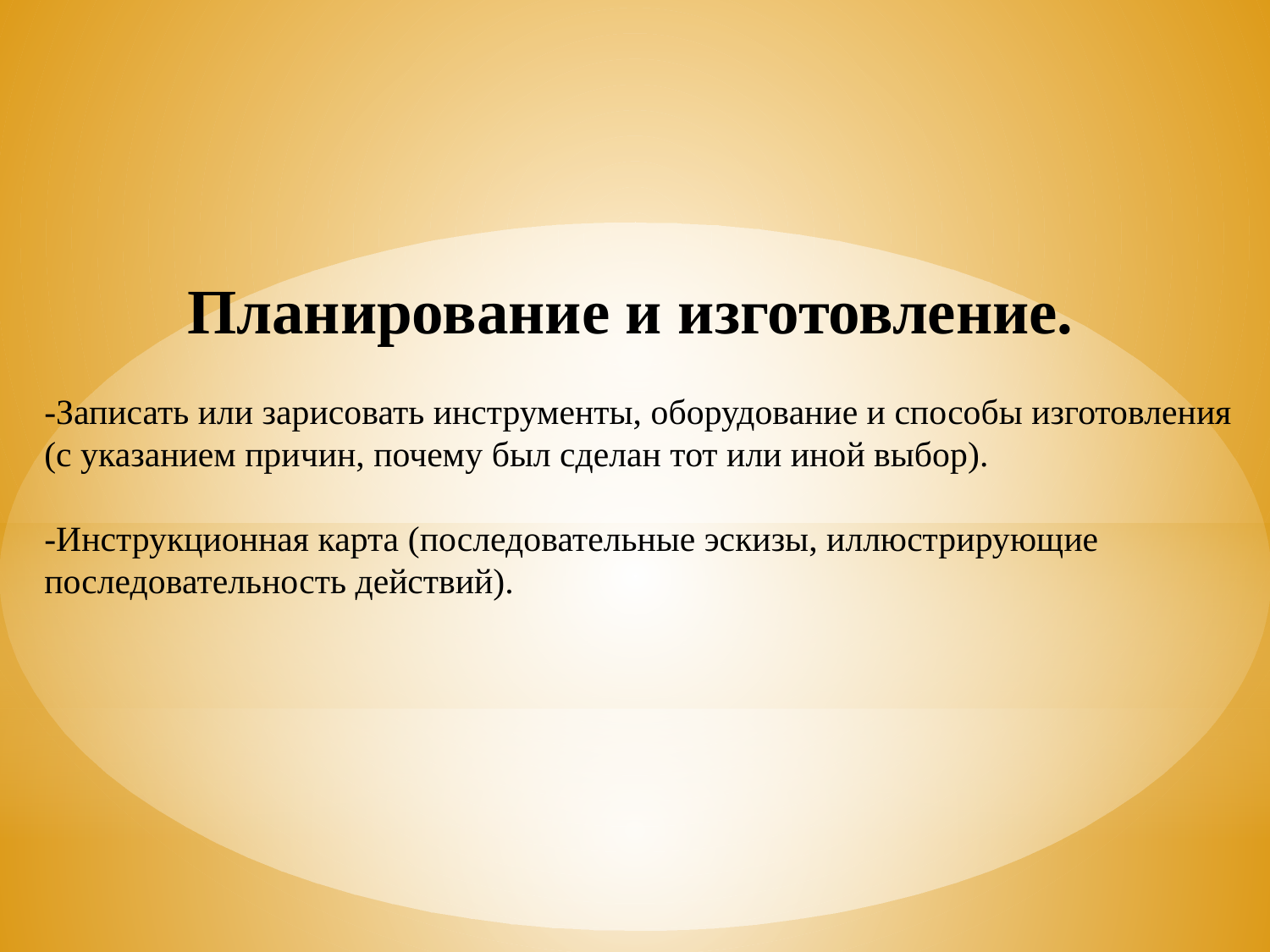

Планирование и изготовление.

-Записать или зарисовать инструменты, оборудование и способы изготовления (с указанием причин, почему был сделан тот или иной выбор).

-Инструкционная карта (последовательные эскизы, иллюстрирующие последовательность действий).